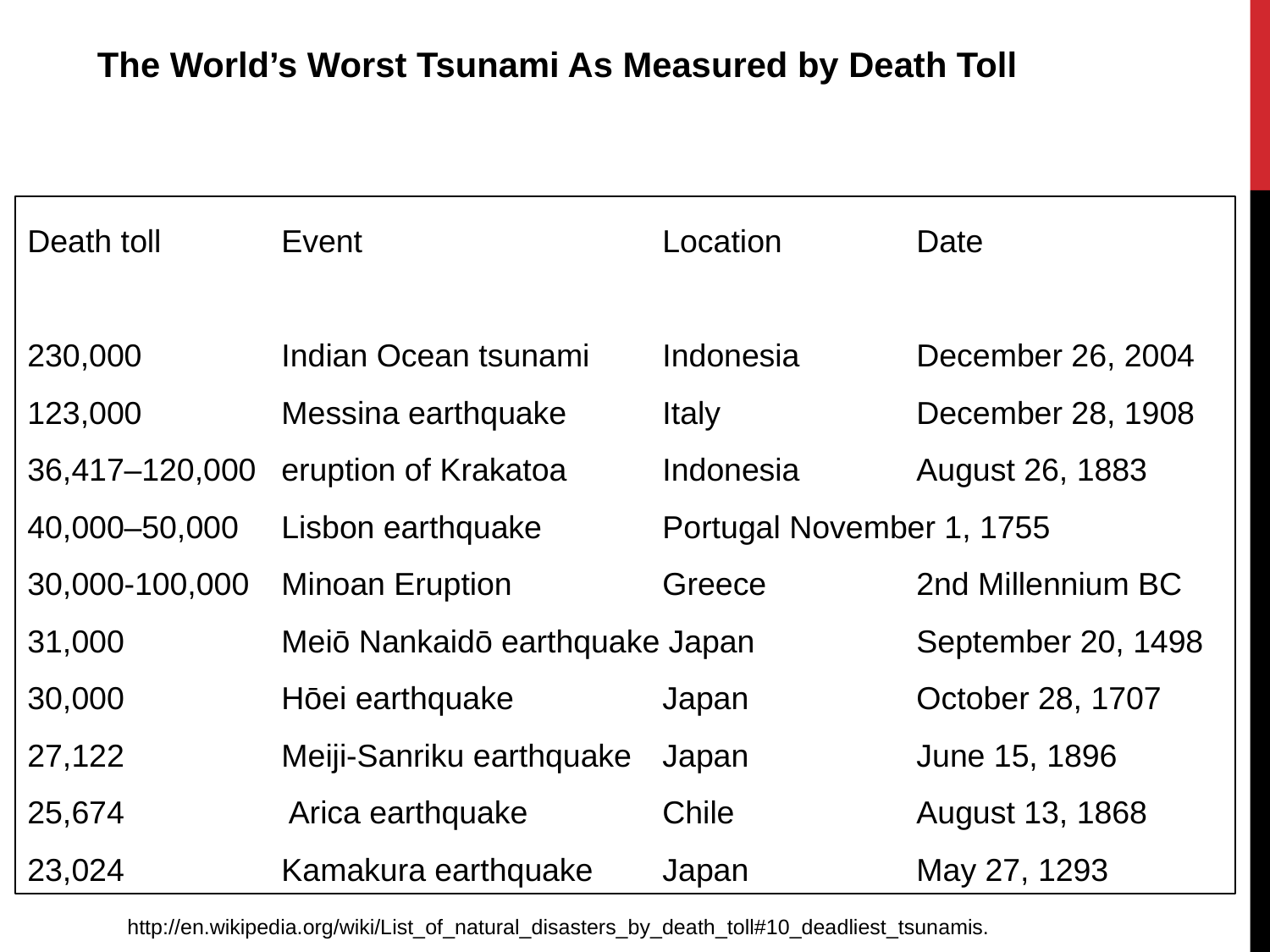

The World’s Worst Tsunami As Measured by Death Toll
Death toll	Event			Location		Date

230,000 		Indian Ocean tsunami 	Indonesia 	December 26, 2004
123,000		Messina earthquake 	Italy 		December 28, 1908
36,417–120,000 	eruption of Krakatoa 	Indonesia 	August 26, 1883
40,000–50,000	Lisbon earthquake 	Portugal 	November 1, 1755
30,000-100,000 	Minoan Eruption 		Greece 		2nd Millennium BC
31,000 		Meiō Nankaidō earthquake Japan 		September 20, 1498
30,000 		Hōei earthquake 		Japan 		October 28, 1707
27,122		Meiji-Sanriku earthquake 	Japan 		June 15, 1896
25,674		 Arica earthquake 	Chile 		August 13, 1868
23,024 		Kamakura earthquake 	Japan 		May 27, 1293
http://en.wikipedia.org/wiki/List_of_natural_disasters_by_death_toll#10_deadliest_tsunamis.